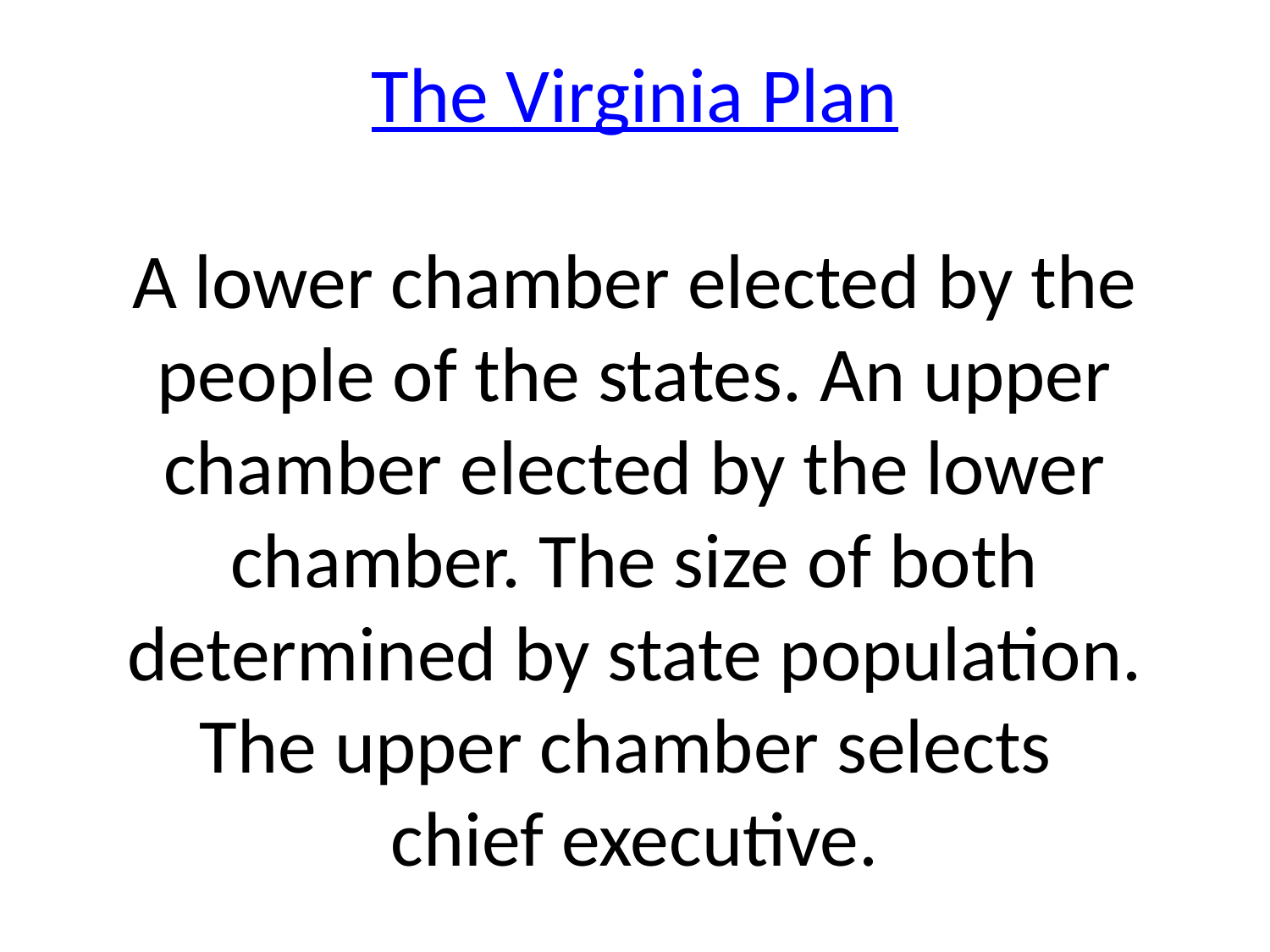

# The Virginia Plan A lower chamber elected by the people of the states. An upper chamber elected by the lower chamber. The size of both determined by state population. The upper chamber selects chief executive.